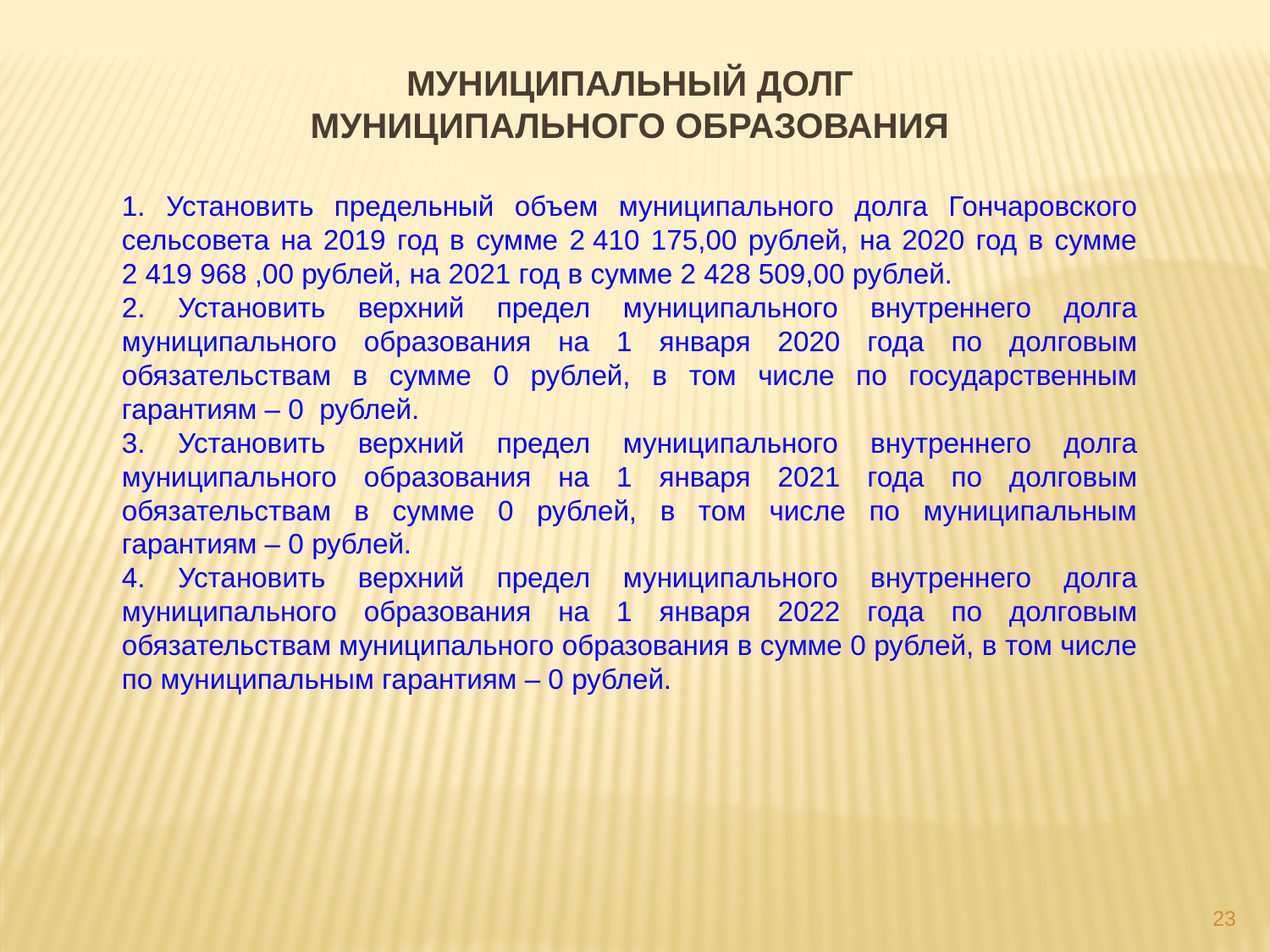

МУНИЦИПАЛЬНЫЙ ДОЛГ
МУНИЦИПАЛЬНОГО ОБРАЗОВАНИЯ

1. Установить предельный объем муниципального долга Гончаровского сельсовета на 2019 год в сумме 2 410 175,00 рублей, на 2020 год в сумме 2 419 968 ,00 рублей, на 2021 год в сумме 2 428 509,00 рублей.
2. Установить верхний предел муниципального внутреннего долга муниципального образования на 1 января 2020 года по долговым обязательствам в сумме 0 рублей, в том числе по государственным гарантиям – 0  рублей.
3. Установить верхний предел муниципального внутреннего долга муниципального образования на 1 января 2021 года по долговым обязательствам в сумме 0 рублей, в том числе по муниципальным гарантиям – 0 рублей.
4. Установить верхний предел муниципального внутреннего долга муниципального образования на 1 января 2022 года по долговым обязательствам муниципального образования в сумме 0 рублей, в том числе по муниципальным гарантиям – 0 рублей.

23